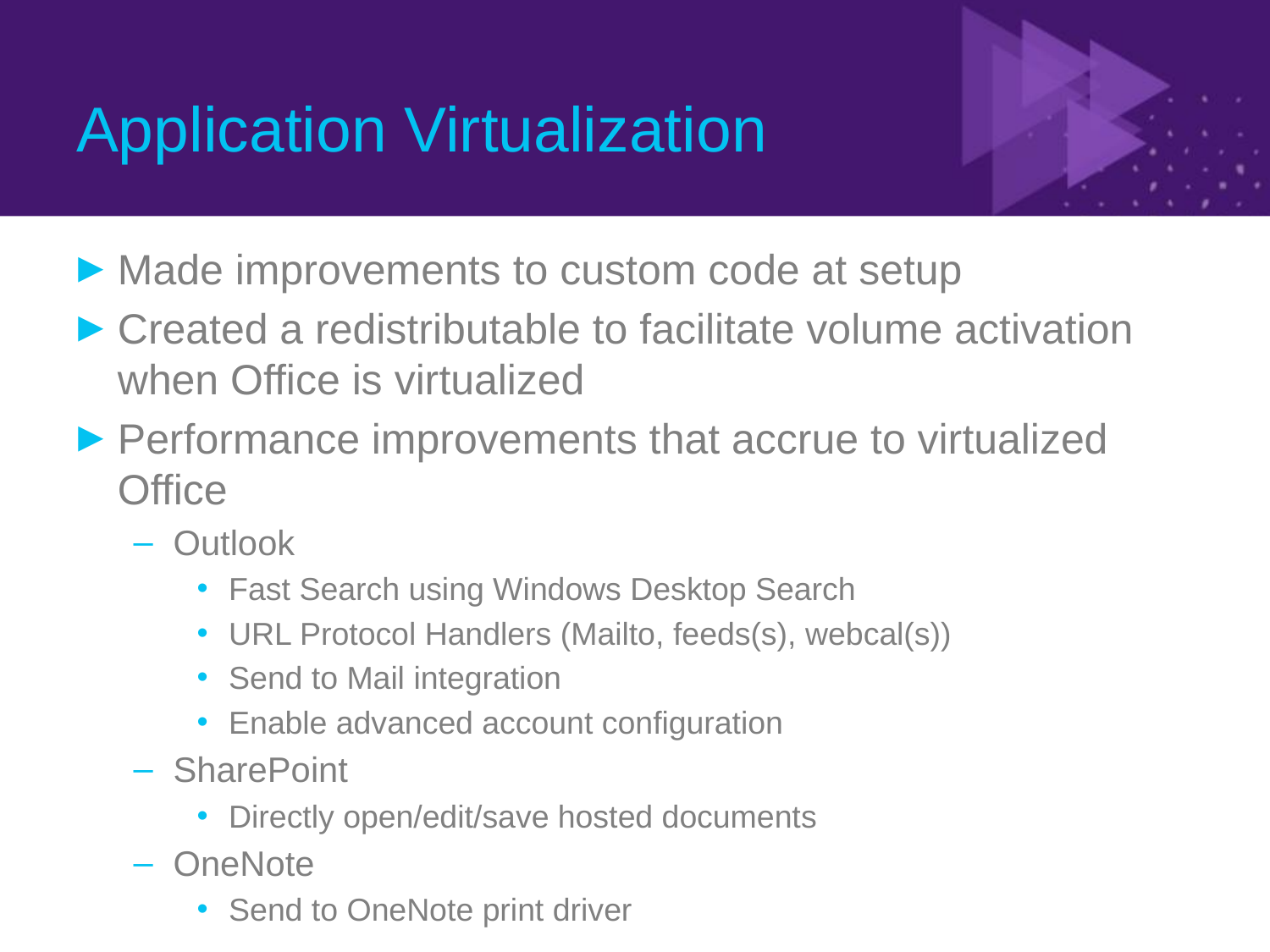

# Application Virtualization
Made improvements to custom code at setup
Created a redistributable to facilitate volume activation when Office is virtualized
Performance improvements that accrue to virtualized Office
Outlook
Fast Search using Windows Desktop Search
URL Protocol Handlers (Mailto, feeds(s), webcal(s))
Send to Mail integration
Enable advanced account configuration
SharePoint
Directly open/edit/save hosted documents
OneNote
Send to OneNote print driver